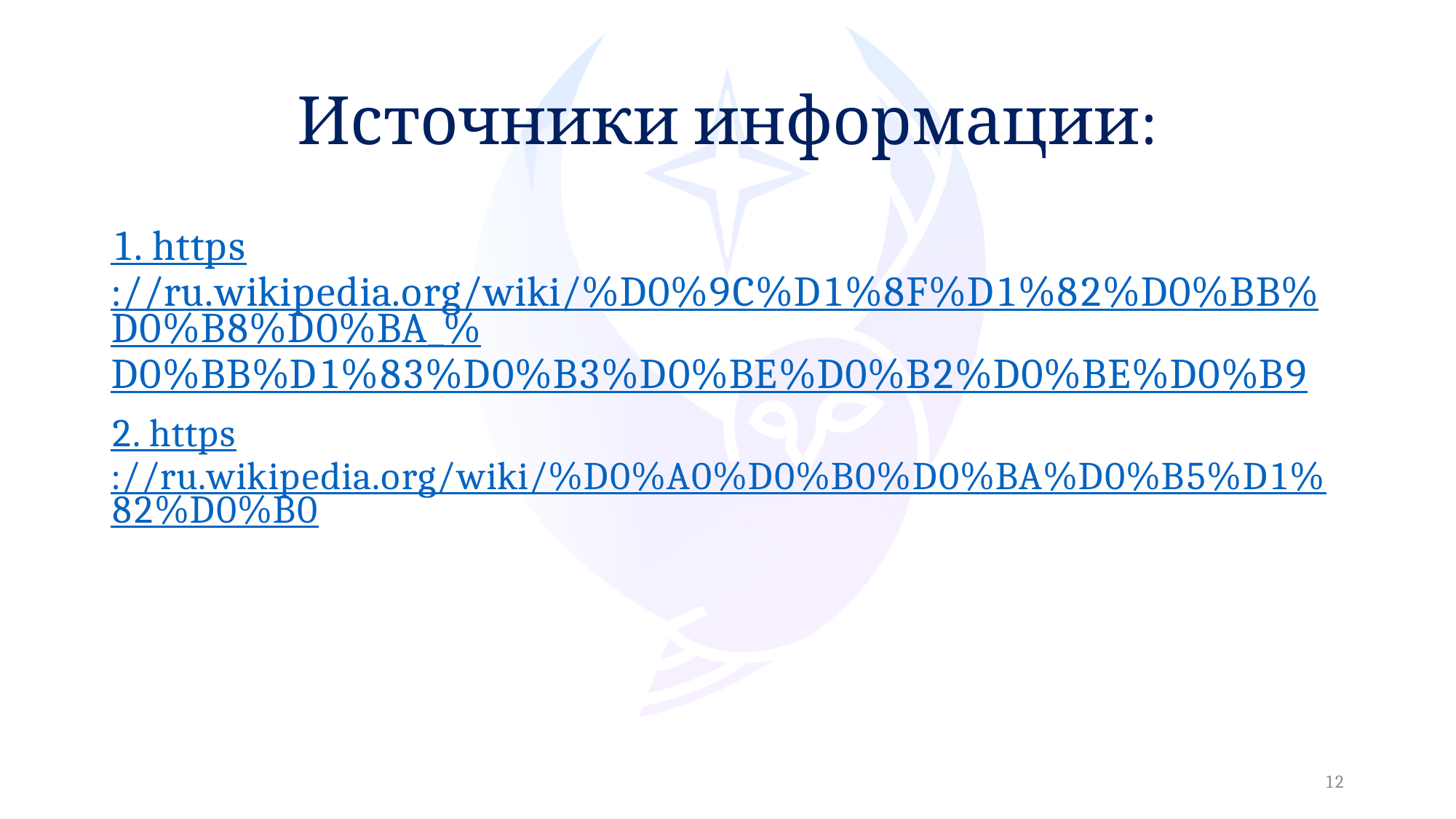

# Источники информации:
1. https://ru.wikipedia.org/wiki/%D0%9C%D1%8F%D1%82%D0%BB%D0%B8%D0%BA_%D0%BB%D1%83%D0%B3%D0%BE%D0%B2%D0%BE%D0%B9
2. https://ru.wikipedia.org/wiki/%D0%A0%D0%B0%D0%BA%D0%B5%D1%82%D0%B0
12